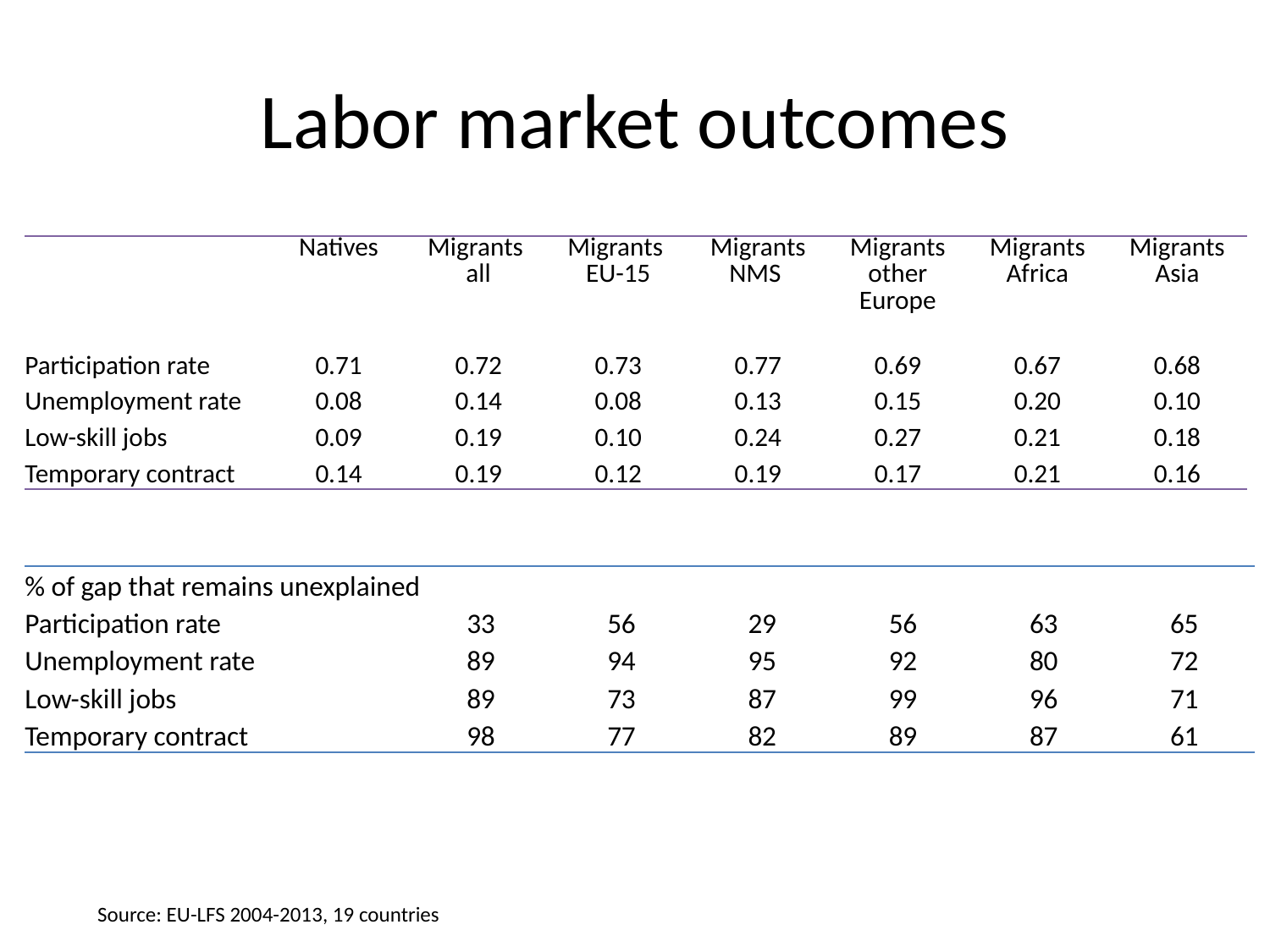

# Labor market outcomes
|  | Natives | Migrants all | Migrants EU-15 | Migrants NMS | Migrants other Europe | Migrants Africa | Migrants Asia |
| --- | --- | --- | --- | --- | --- | --- | --- |
| Participation rate | 0.71 | 0.72 | 0.73 | 0.77 | 0.69 | 0.67 | 0.68 |
| Unemployment rate | 0.08 | 0.14 | 0.08 | 0.13 | 0.15 | 0.20 | 0.10 |
| Low-skill jobs | 0.09 | 0.19 | 0.10 | 0.24 | 0.27 | 0.21 | 0.18 |
| Temporary contract | 0.14 | 0.19 | 0.12 | 0.19 | 0.17 | 0.21 | 0.16 |
| % of gap that remains unexplained |  |  |  |  |  |  |  |
| --- | --- | --- | --- | --- | --- | --- | --- |
| Participation rate |  | 33 | 56 | 29 | 56 | 63 | 65 |
| Unemployment rate |  | 89 | 94 | 95 | 92 | 80 | 72 |
| Low-skill jobs |  | 89 | 73 | 87 | 99 | 96 | 71 |
| Temporary contract |  | 98 | 77 | 82 | 89 | 87 | 61 |
Source: EU-LFS 2004-2013, 19 countries